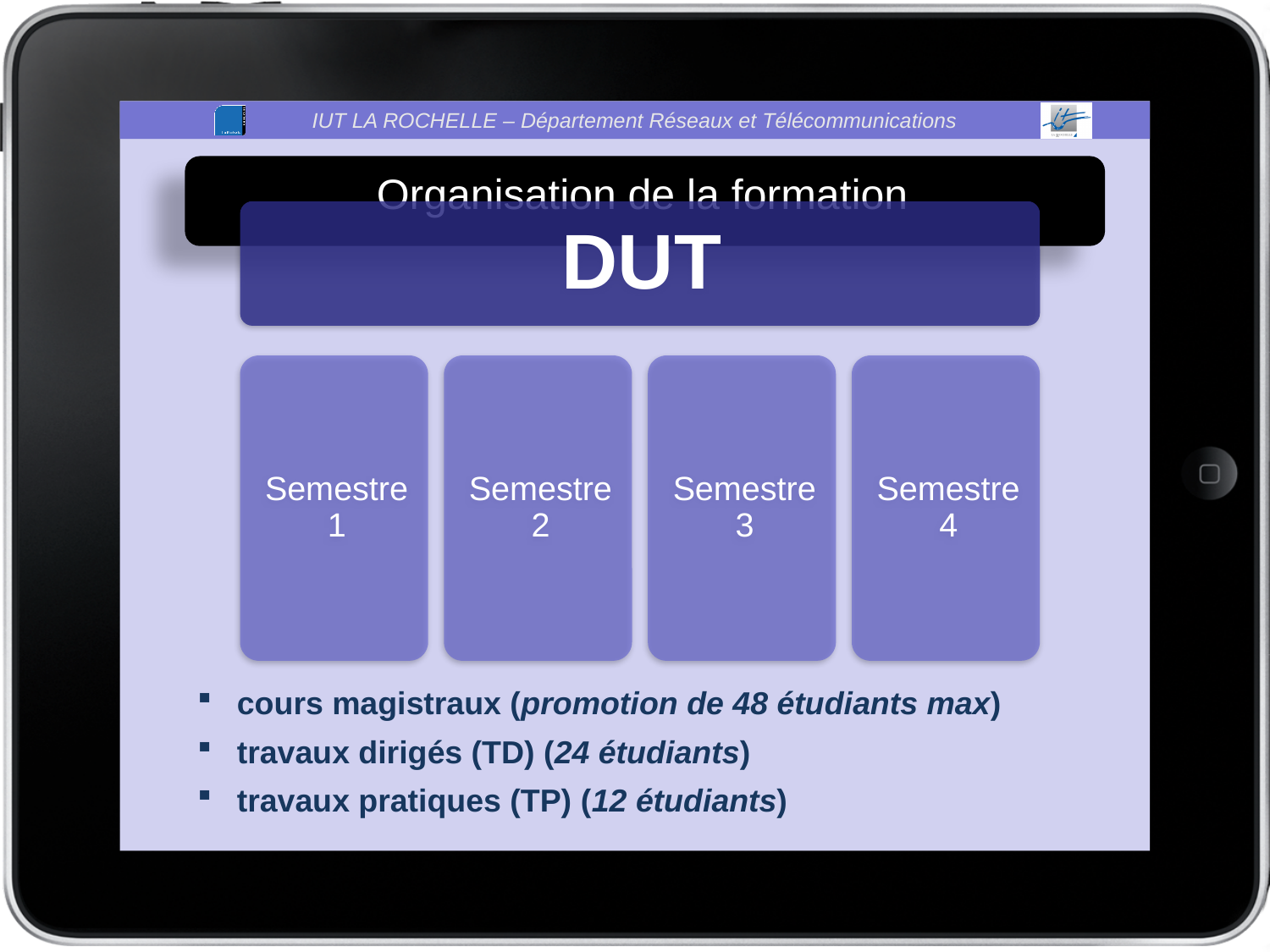

# Organisation de la formation
DUT
Semestre 1
Semestre 2
Semestre 3
Semestre 4

cours magistraux (promotion de 48 étudiants max)
travaux dirigés (TD) (24 étudiants)
travaux pratiques (TP) (12 étudiants)